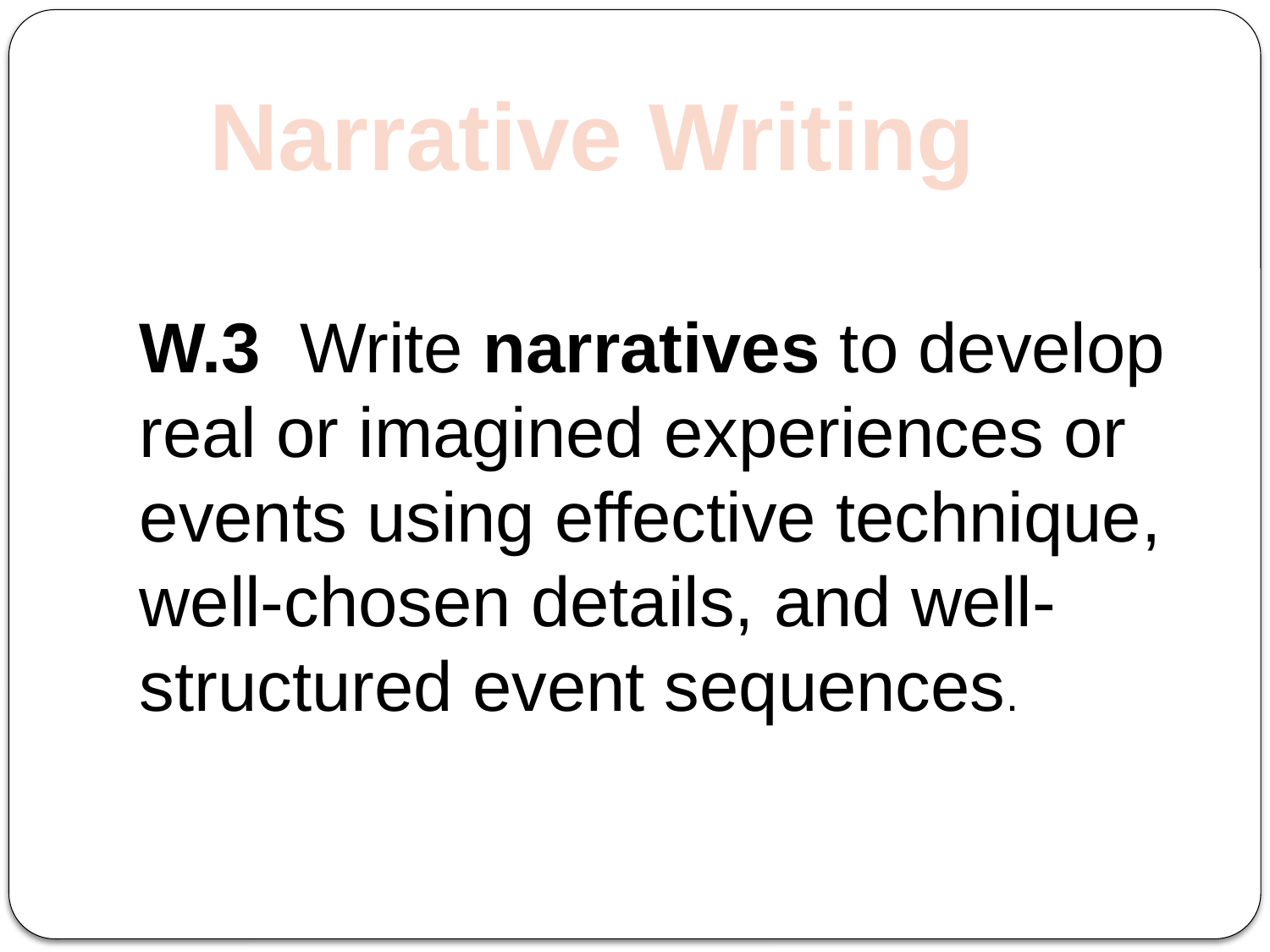

Narrative Writing

W.3  Write narratives to develop real or imagined experiences or events using effective technique, well-chosen details, and well-structured event sequences.